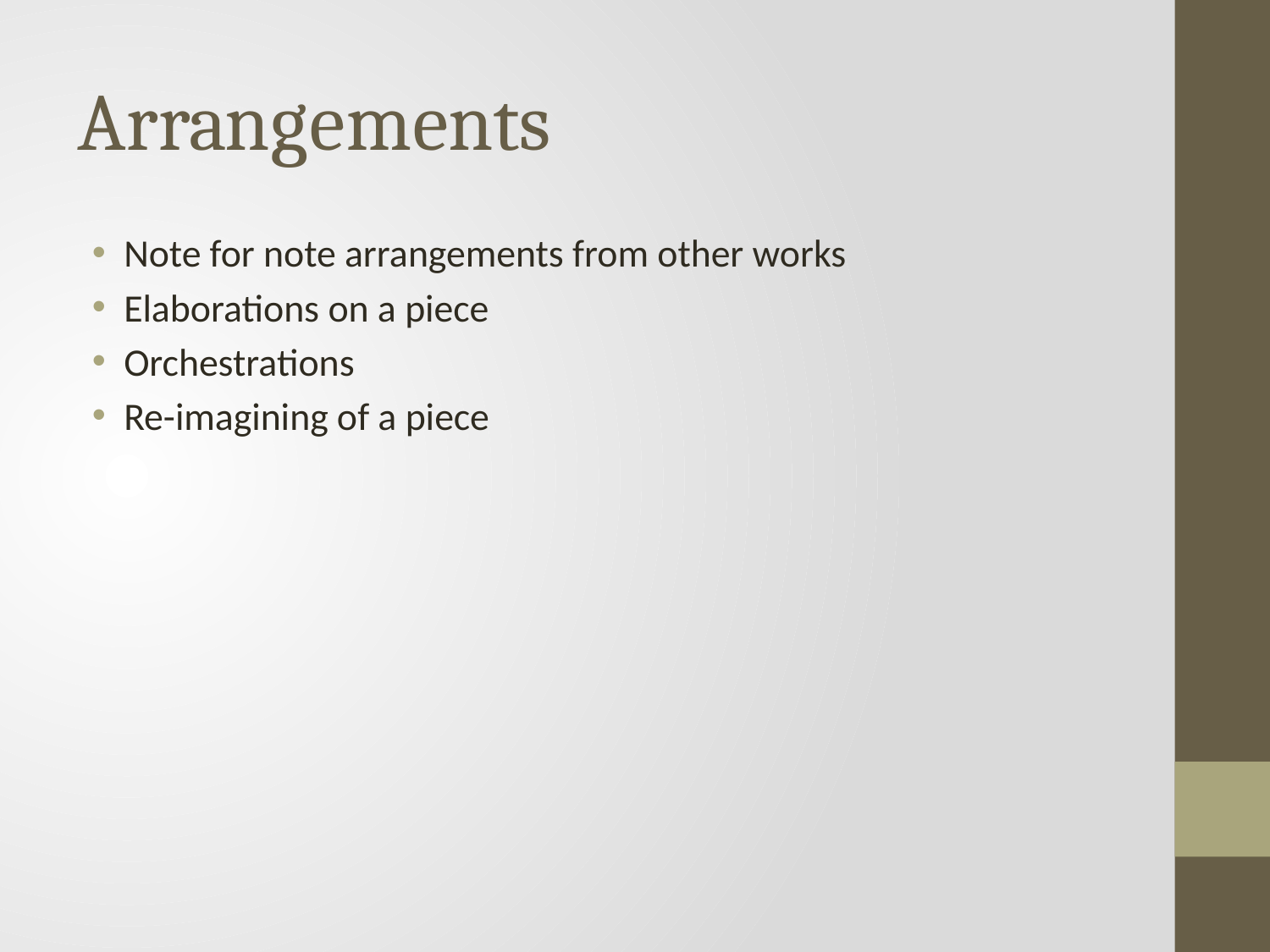

# Arrangements
Note for note arrangements from other works
Elaborations on a piece
Orchestrations
Re-imagining of a piece